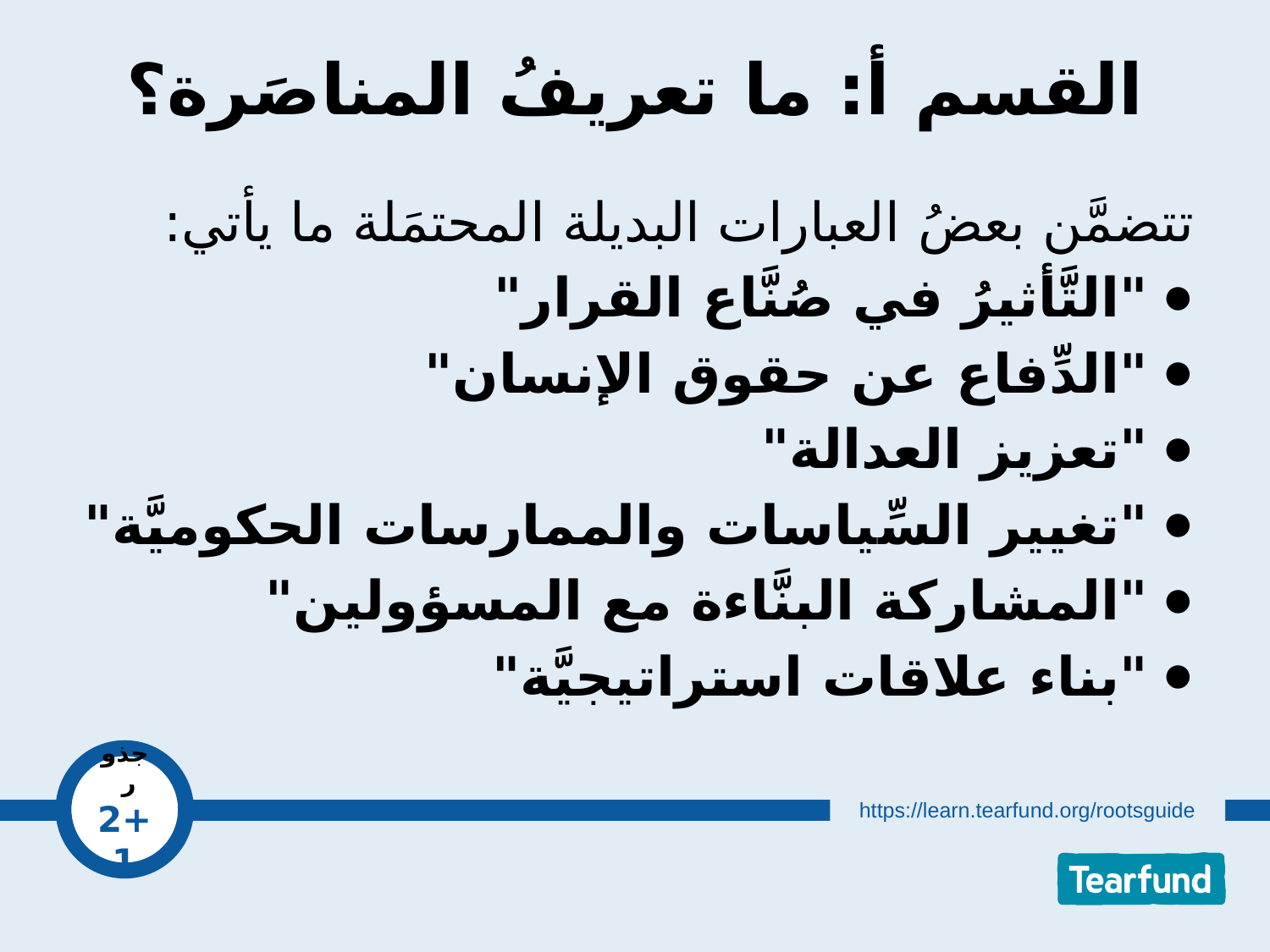

# القسم أ: ما تعريفُ المناصَرة؟
تتضمَّن بعضُ العبارات البديلة المحتمَلة ما يأتي:
"التَّأثيرُ في صُنَّاع القرار"
"الدِّفاع عن حقوق الإنسان"
"تعزيز العدالة"
"تغيير السِّياسات والممارسات الحكوميَّة"
"المشاركة البنَّاءة مع المسؤولين"
"بناء علاقات استراتيجيَّة"